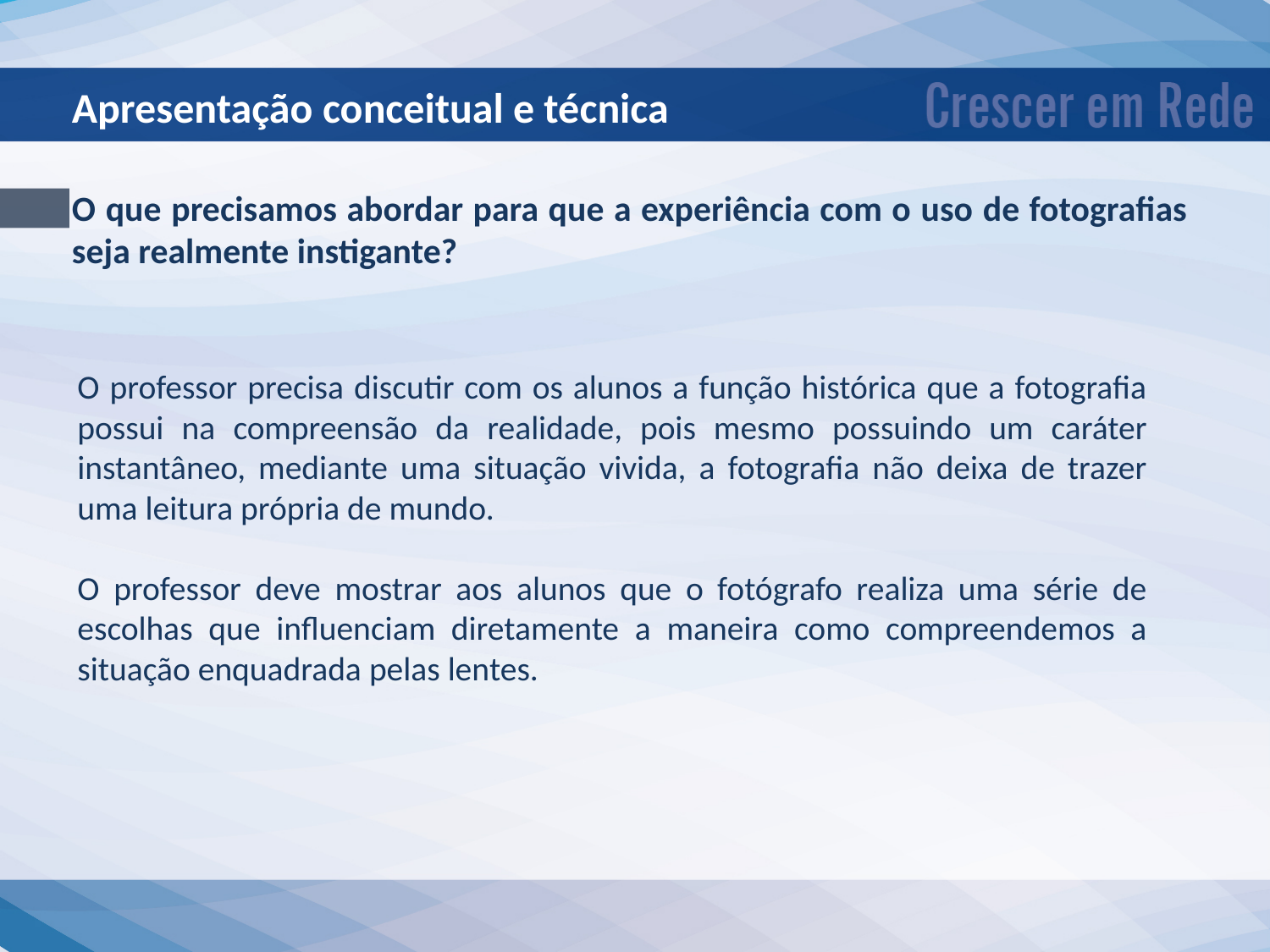

Apresentação conceitual e técnica
O que precisamos abordar para que a experiência com o uso de fotografias seja realmente instigante?

O professor precisa discutir com os alunos a função histórica que a fotografia possui na compreensão da realidade, pois mesmo possuindo um caráter instantâneo, mediante uma situação vivida, a fotografia não deixa de trazer uma leitura própria de mundo.

O professor deve mostrar aos alunos que o fotógrafo realiza uma série de escolhas que influenciam diretamente a maneira como compreendemos a situação enquadrada pelas lentes.